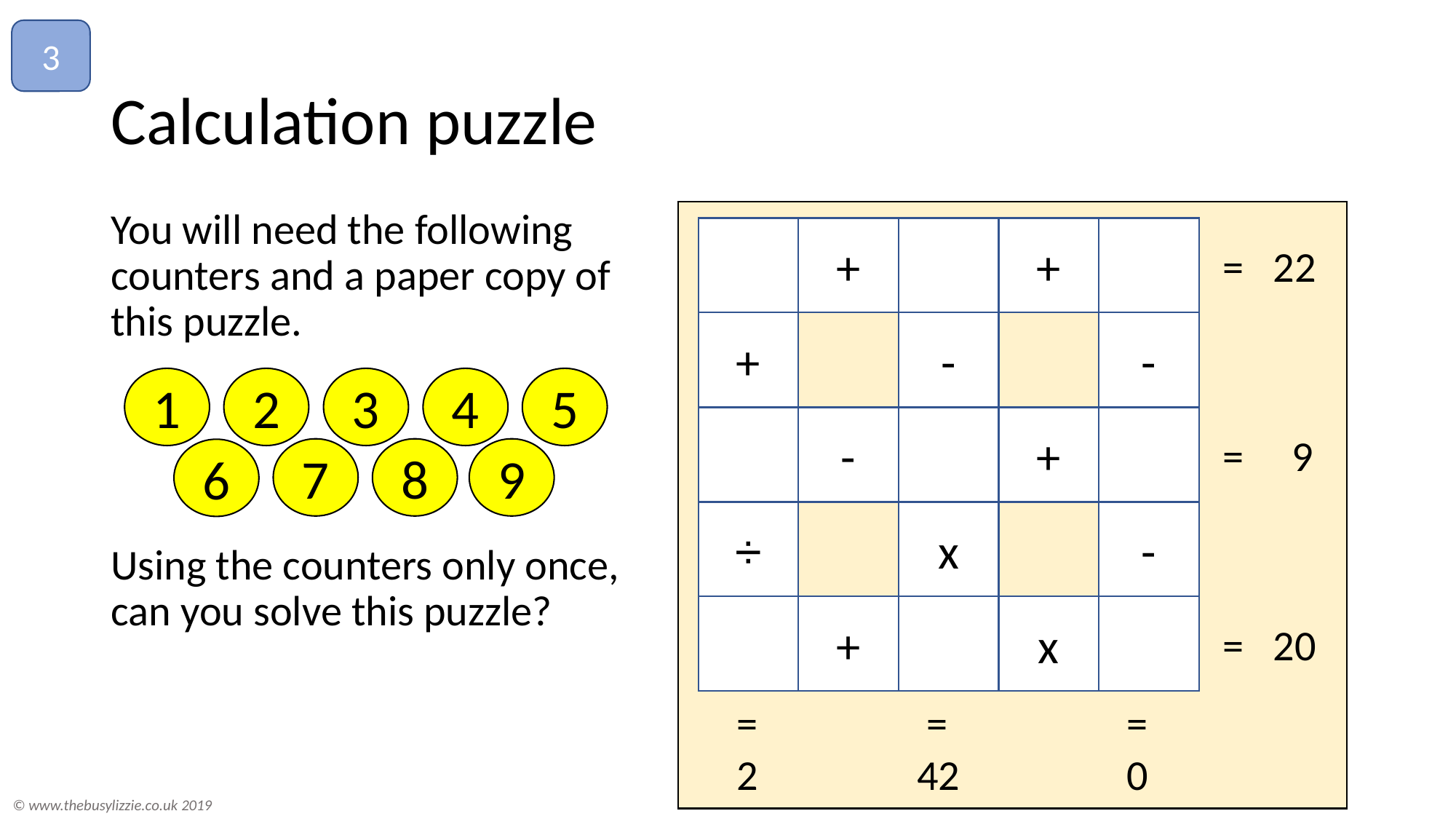

3
# Calculation puzzle
You will need the following counters and a paper copy of this puzzle.
Using the counters only once, can you solve this puzzle?

+

+
-
+

-

-

+
-
÷

x

+

x
=   22
1
2
3
4
5
9
8
7
6
=     9
=   20
 =
 0
 =
 2
 =
42
© www.thebusylizzie.co.uk 2019